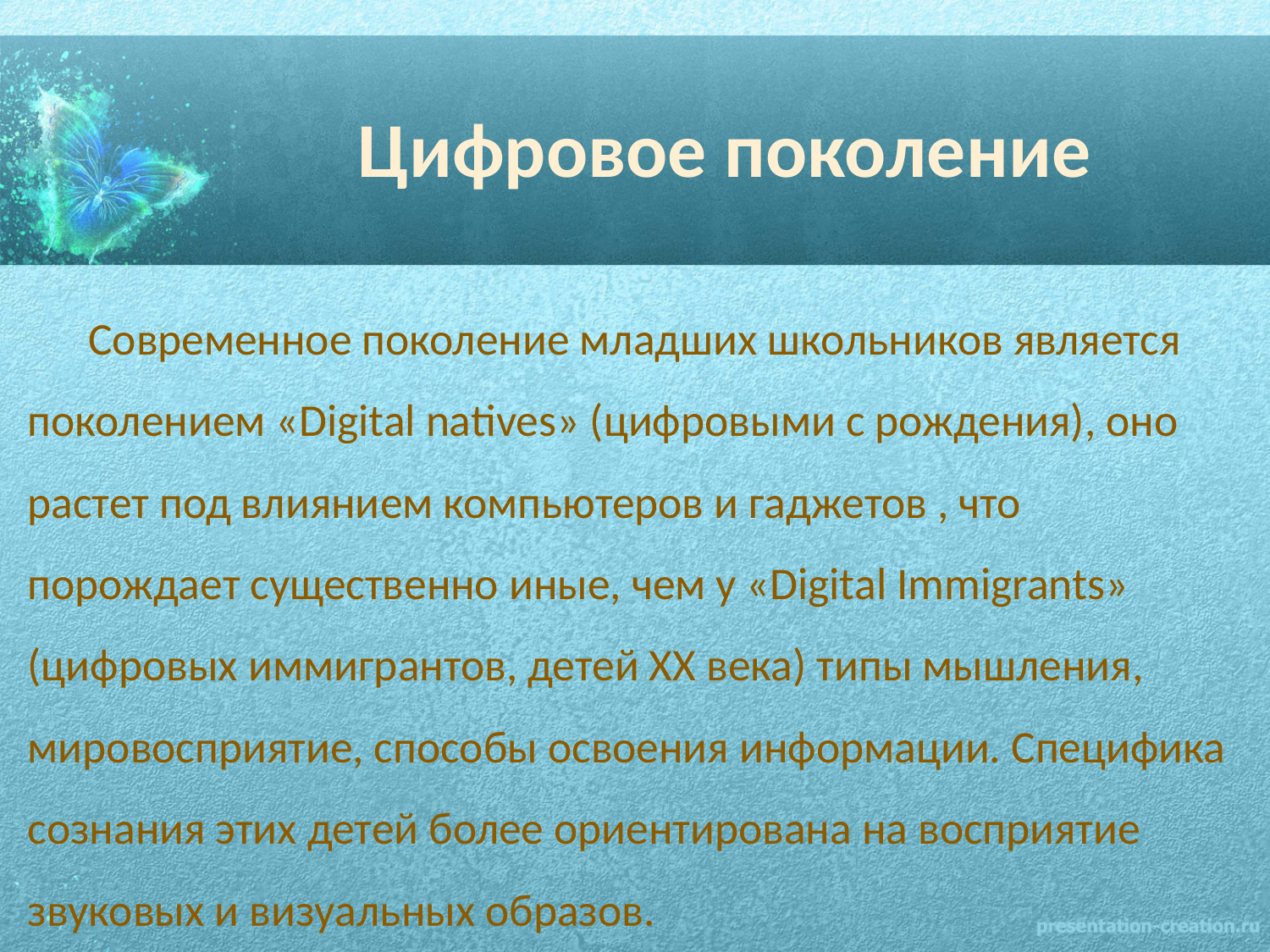

# Цифровое поколение
      Современное поколение младших школьников является поколением «Digital natives» (цифровыми с рождения), оно
растет под влиянием компьютеров и гаджетов , что порождает существенно иные, чем у «Digital Immigrants» (цифровых иммигрантов, детей XX века) типы мышления, мировосприятие, способы освоения информации. Специфика сознания этих детей более ориентирована на восприятие звуковых и визуальных образов.